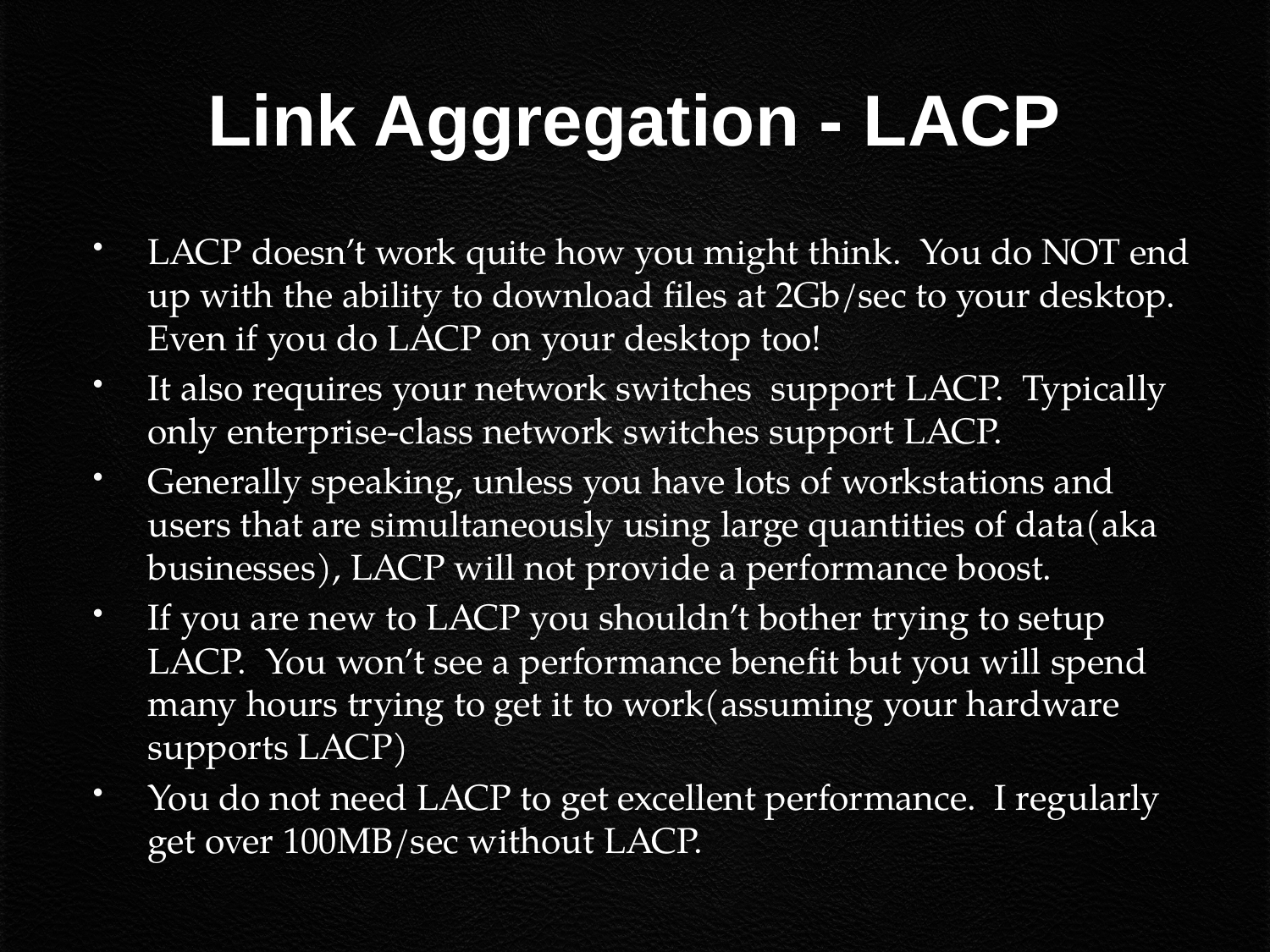

# Link Aggregation - LACP
LACP doesn’t work quite how you might think.  You do NOT end up with the ability to download files at 2Gb/sec to your desktop.  Even if you do LACP on your desktop too!
It also requires your network switches  support LACP.  Typically only enterprise-class network switches support LACP.
Generally speaking, unless you have lots of workstations and users that are simultaneously using large quantities of data(aka businesses), LACP will not provide a performance boost.
If you are new to LACP you shouldn’t bother trying to setup LACP.  You won’t see a performance benefit but you will spend many hours trying to get it to work(assuming your hardware supports LACP)
You do not need LACP to get excellent performance.  I regularly get over 100MB/sec without LACP.